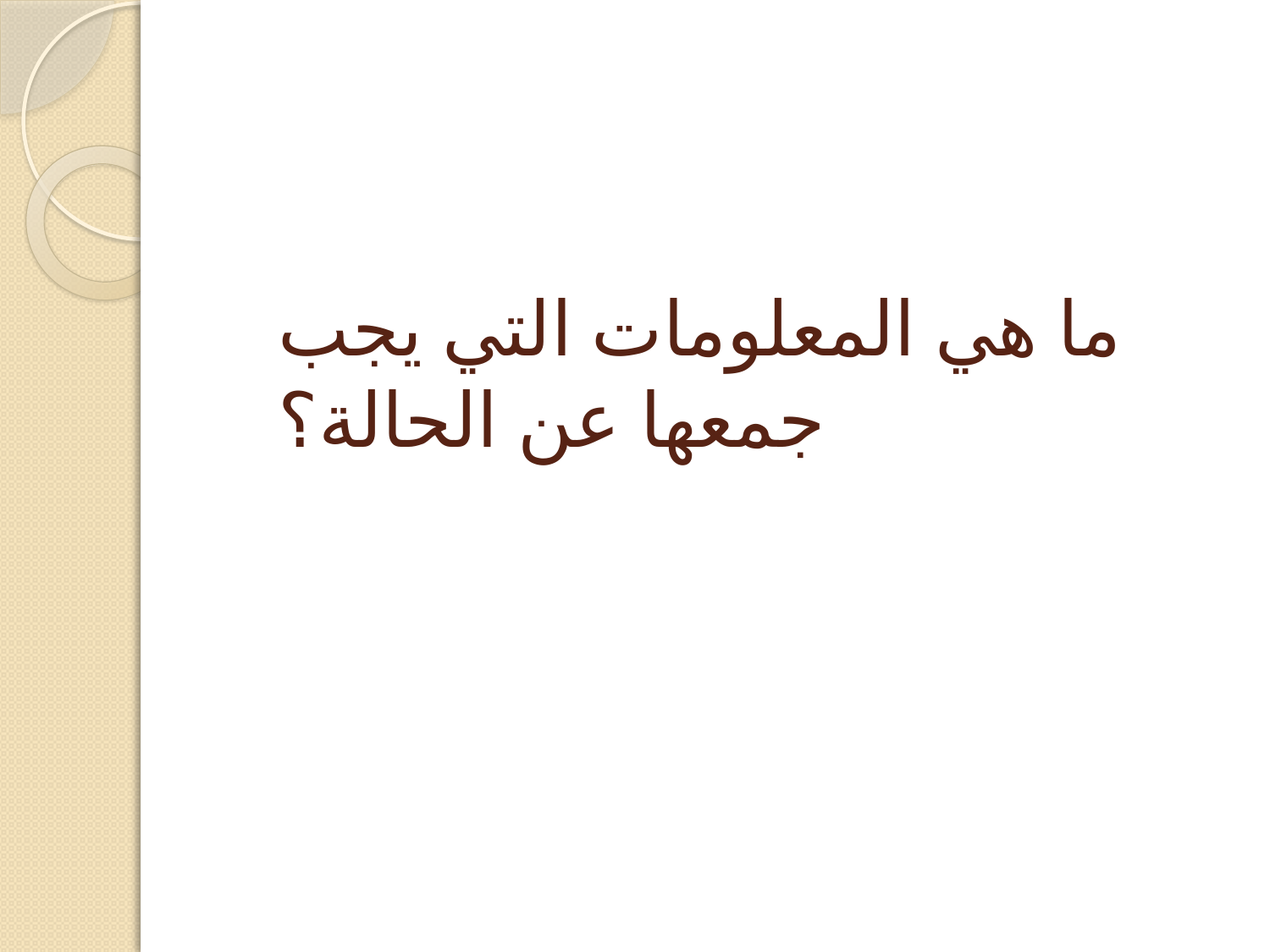

# ما هي المعلومات التي يجب جمعها عن الحالة؟